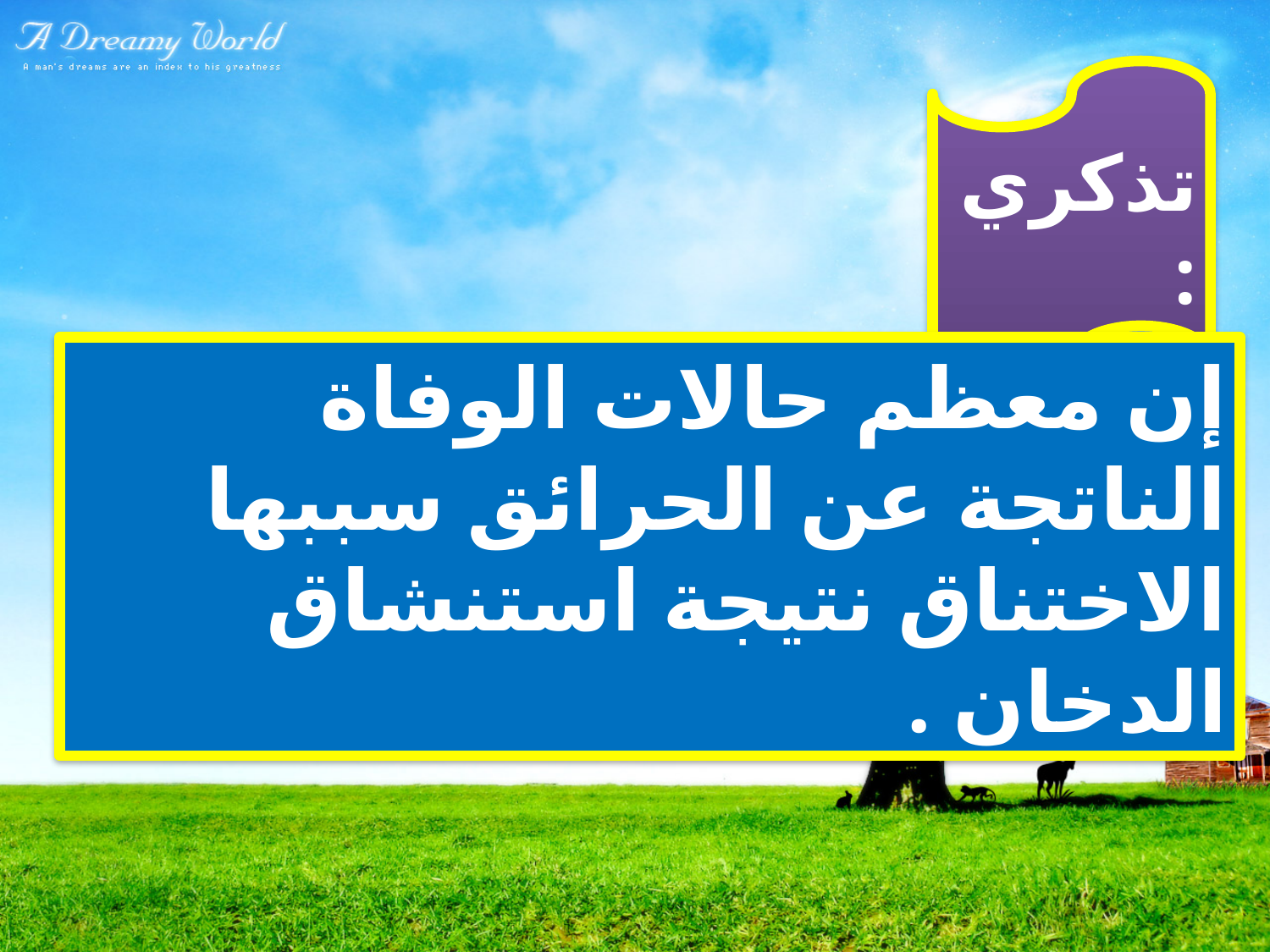

تذكري :
إن معظم حالات الوفاة الناتجة عن الحرائق سببها الاختناق نتيجة استنشاق الدخان .